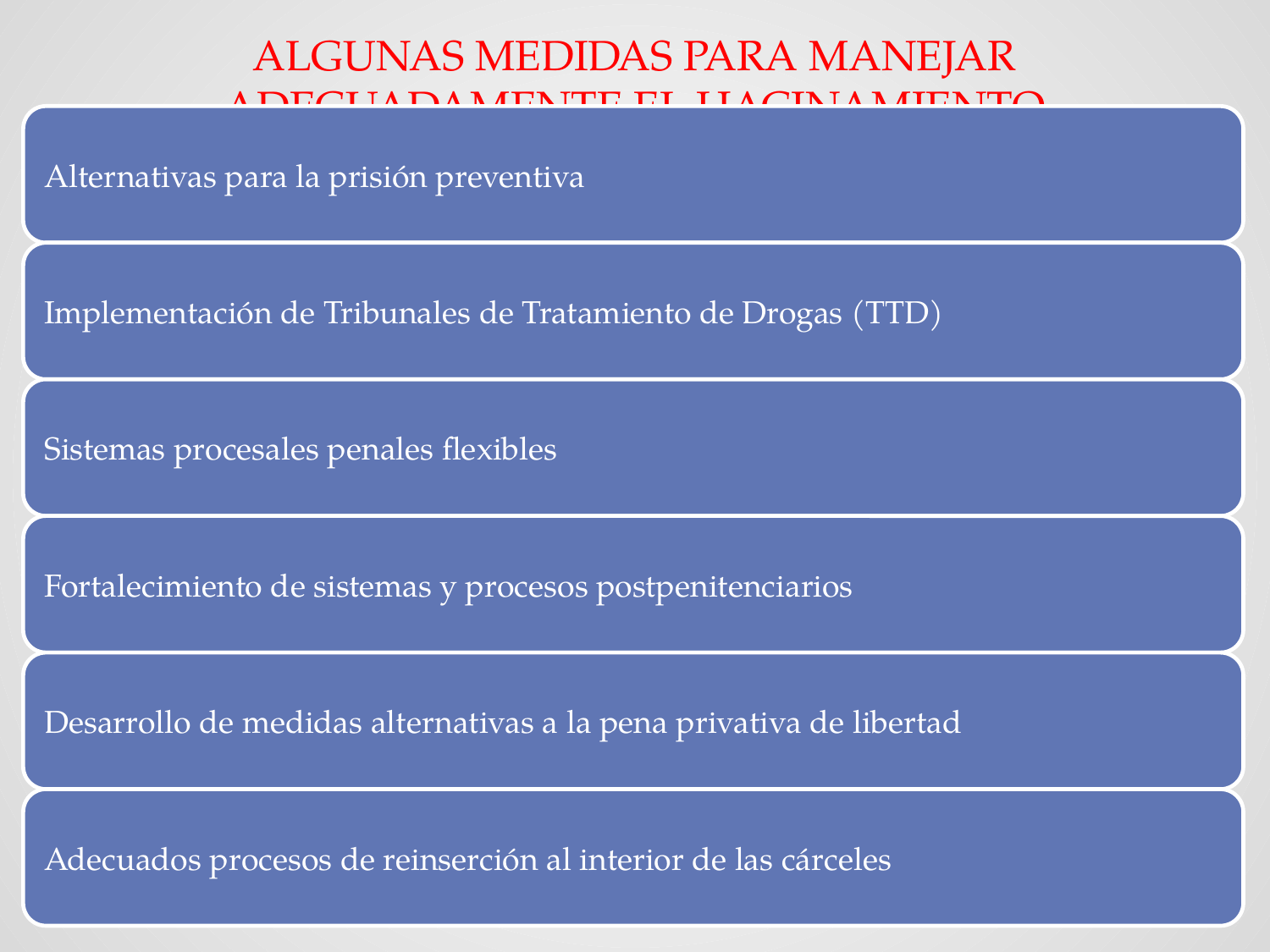

# ALGUNAS MEDIDAS PARA MANEJAR ADECUADAMENTE EL HACINAMIENTO
Alternativas para la prisión preventiva
Implementación de Tribunales de Tratamiento de Drogas (TTD)
Sistemas procesales penales flexibles
Fortalecimiento de sistemas y procesos postpenitenciarios
Desarrollo de medidas alternativas a la pena privativa de libertad
Adecuados procesos de reinserción al interior de las cárceles
Sebastian Valenzuela A/ El Salvador/ Marzo 2013
17